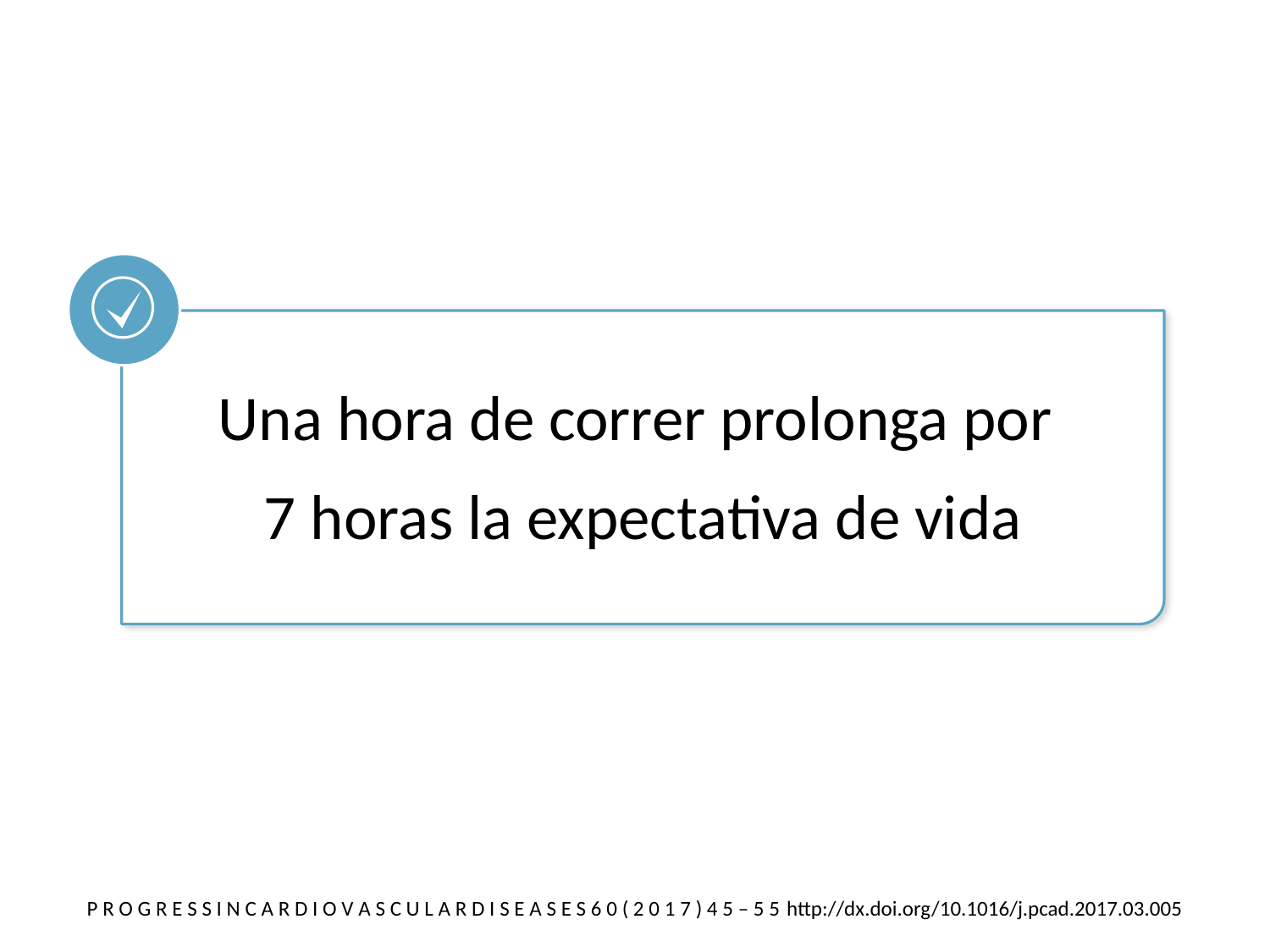

Una hora de correr prolonga por
7 horas la expectativa de vida

P R O G R E S S I N C A R D I O V A S C U L A R D I S E A S E S 6 0 ( 2 0 1 7 ) 4 5 – 5 5 http://dx.doi.org/10.1016/j.pcad.2017.03.005